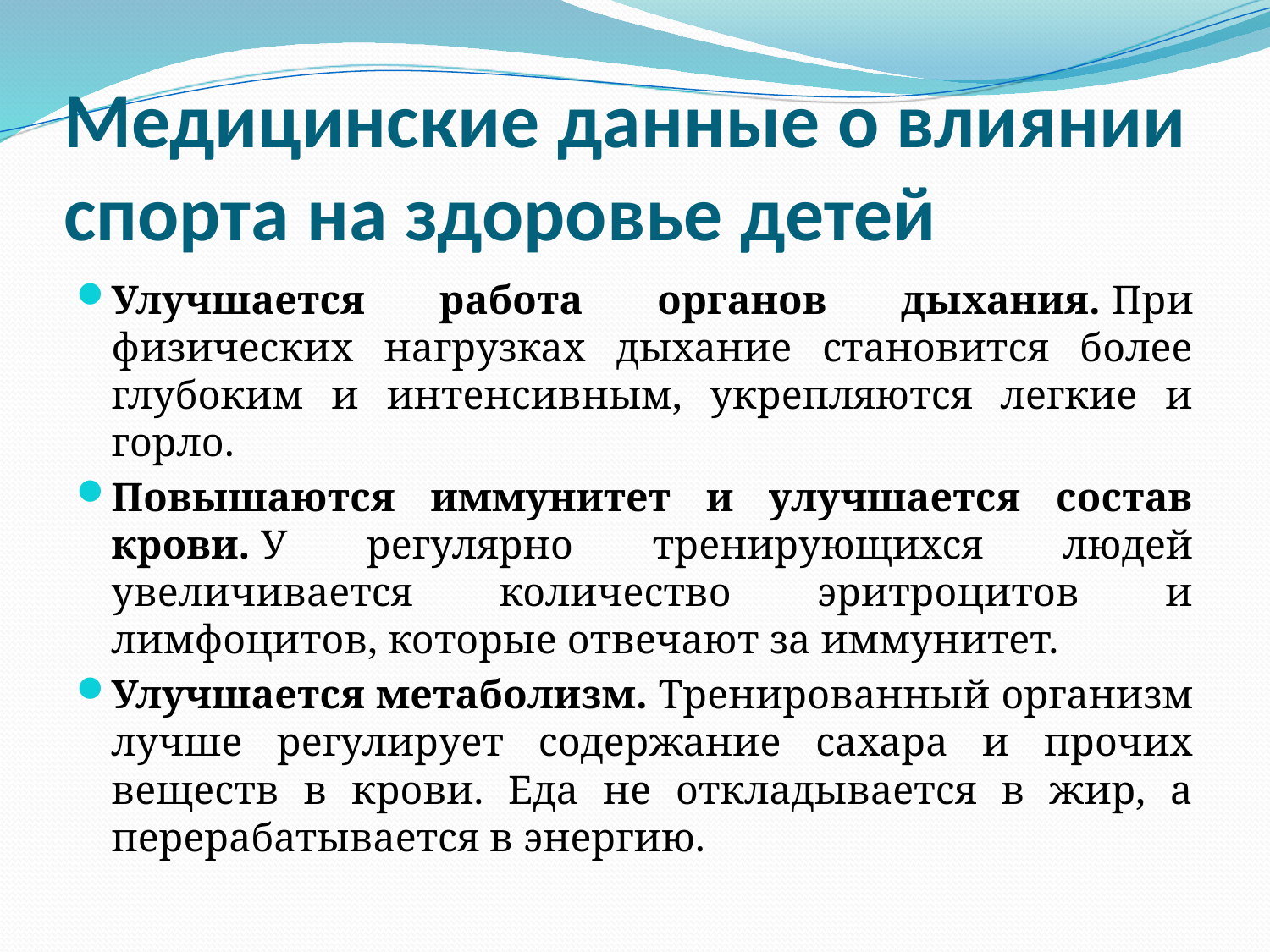

# Медицинские данные о влиянии спорта на здоровье детей
Улучшается работа органов дыхания. При физических нагрузках дыхание становится более глубоким и интенсивным, укрепляются легкие и горло.
Повышаются иммунитет и улучшается состав крови. У регулярно тренирующихся людей увеличивается количество эритроцитов и лимфоцитов, которые отвечают за иммунитет.
Улучшается метаболизм. Тренированный организм лучше регулирует содержание сахара и прочих веществ в крови. Еда не откладывается в жир, а перерабатывается в энергию.